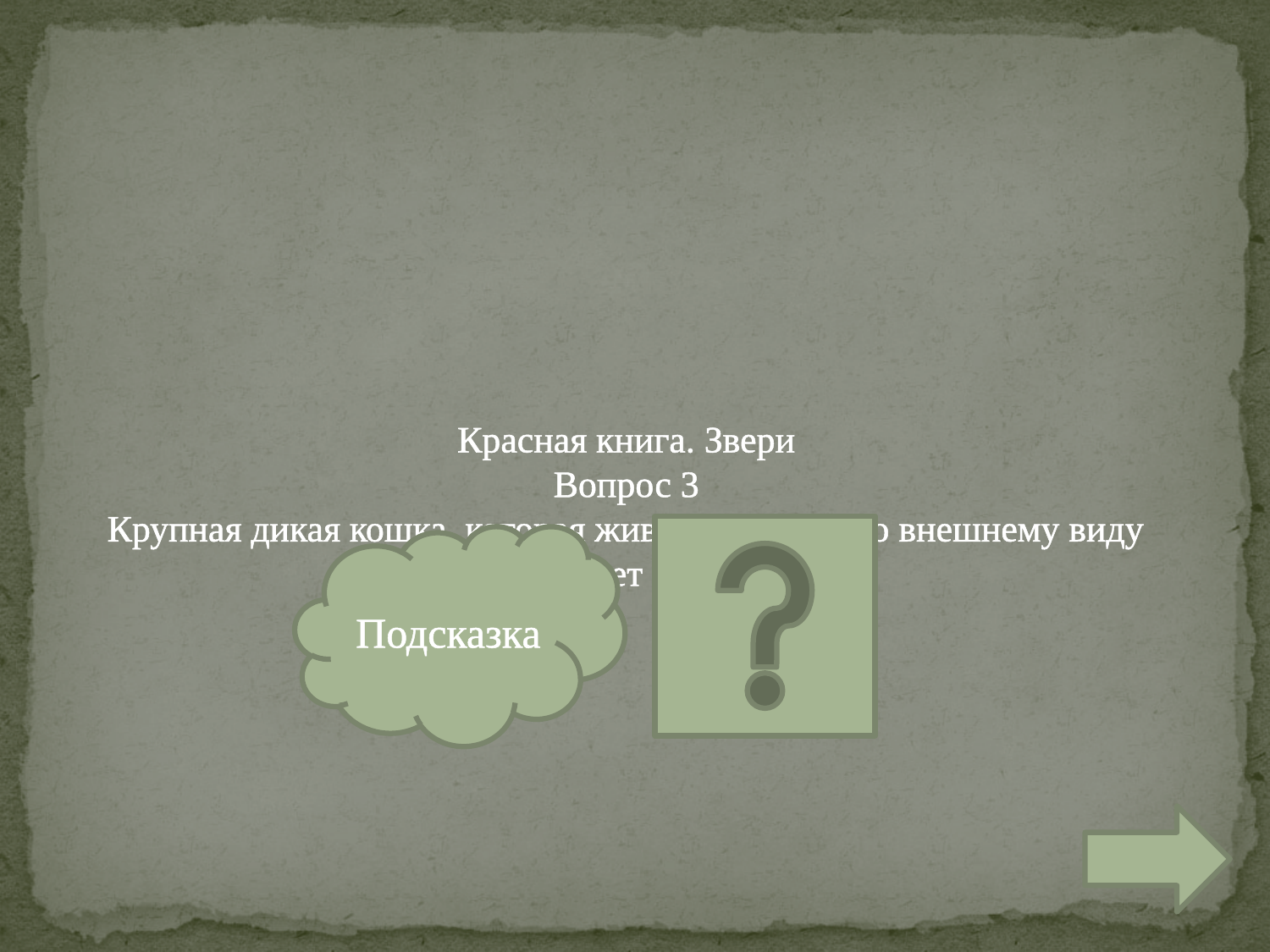

# Красная книга. Звери Вопрос 3 Крупная дикая кошка, которая живет в горах и по внешнему виду напоминает леопарда

Подсказка